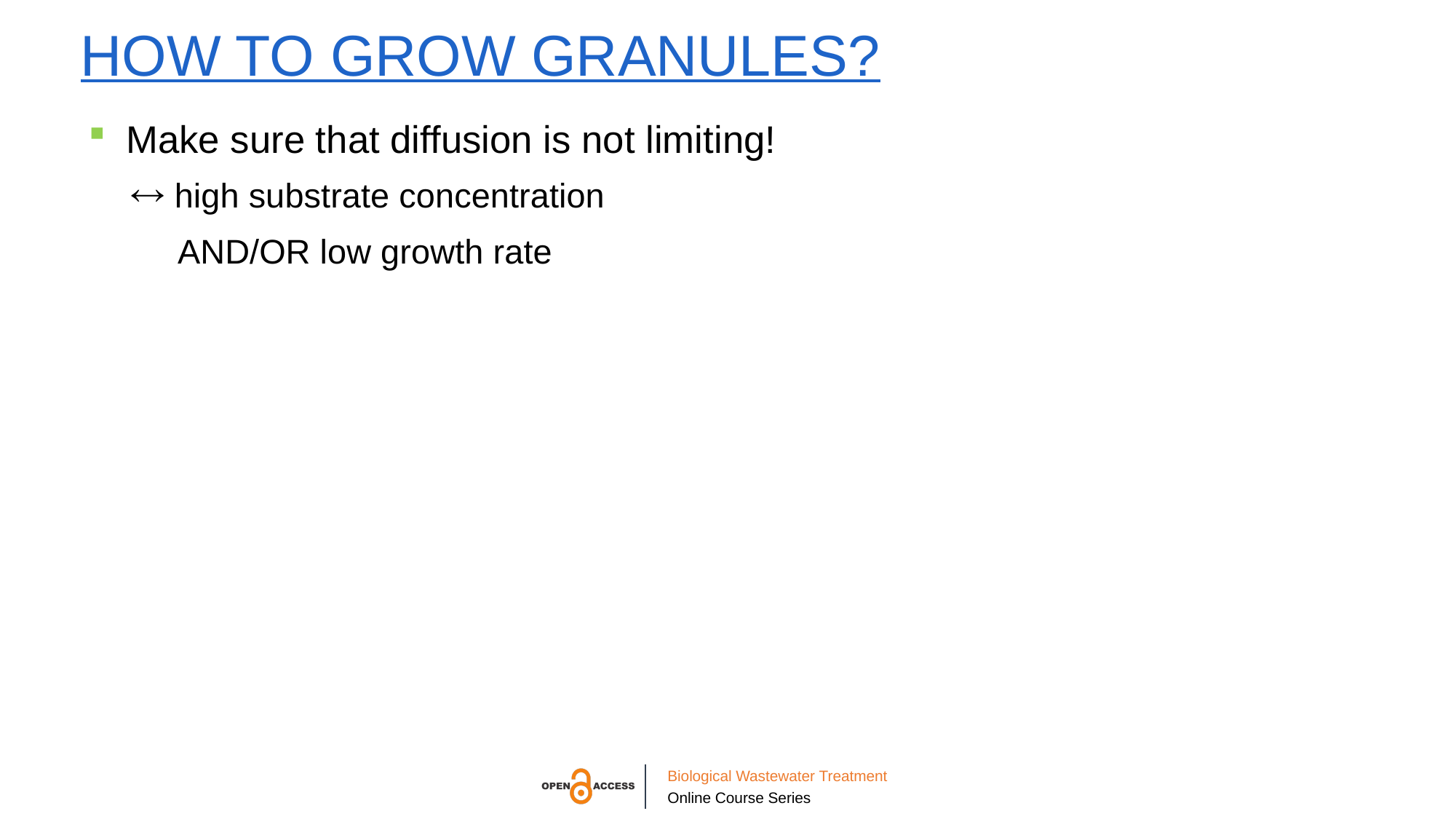

# How to grow granules?
Make sure that diffusion is not limiting!

↔ high substrate concentration
     AND/OR low growth rate